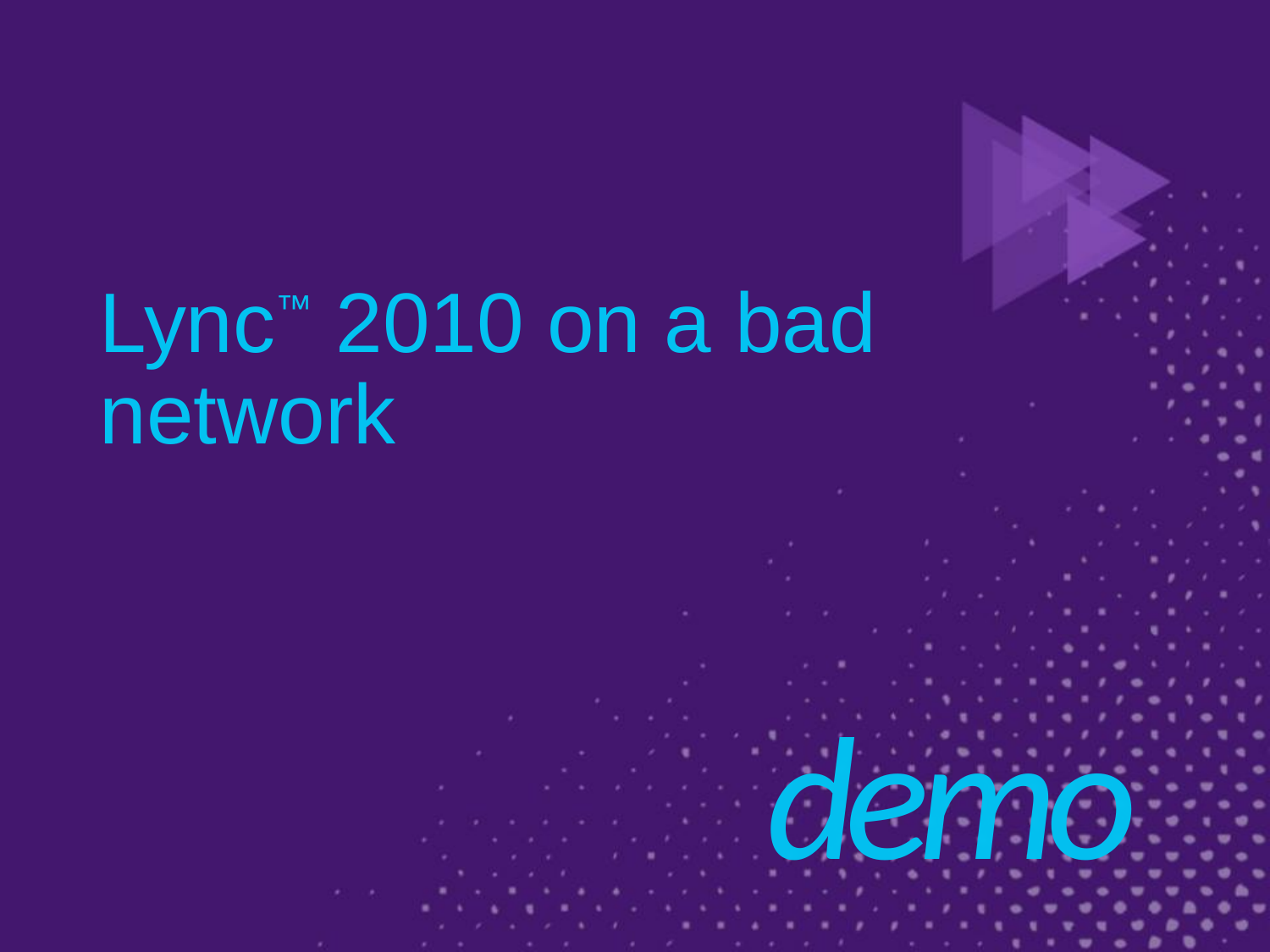

# Lync™ 2010 on a bad network
demo